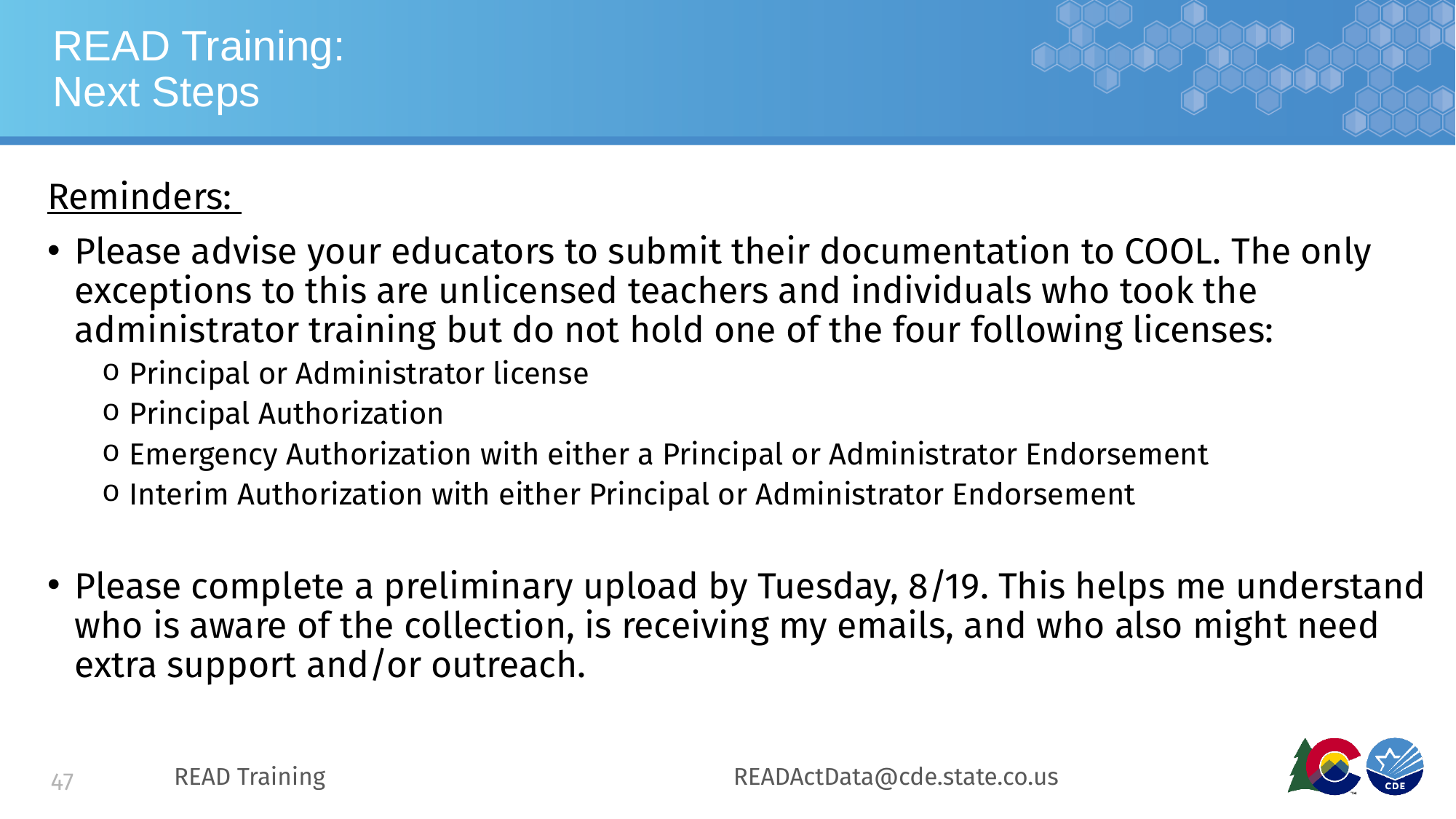

# READ Training: Next Steps
Reminders:
Please advise your educators to submit their documentation to COOL. The only exceptions to this are unlicensed teachers and individuals who took the administrator training but do not hold one of the four following licenses:
Principal or Administrator license
Principal Authorization
Emergency Authorization with either a Principal or Administrator Endorsement
Interim Authorization with either Principal or Administrator Endorsement

Please complete a preliminary upload by Tuesday, 8/19. This helps me understand who is aware of the collection, is receiving my emails, and who also might need extra support and/or outreach.
READ Training
READActData@cde.state.co.us
47